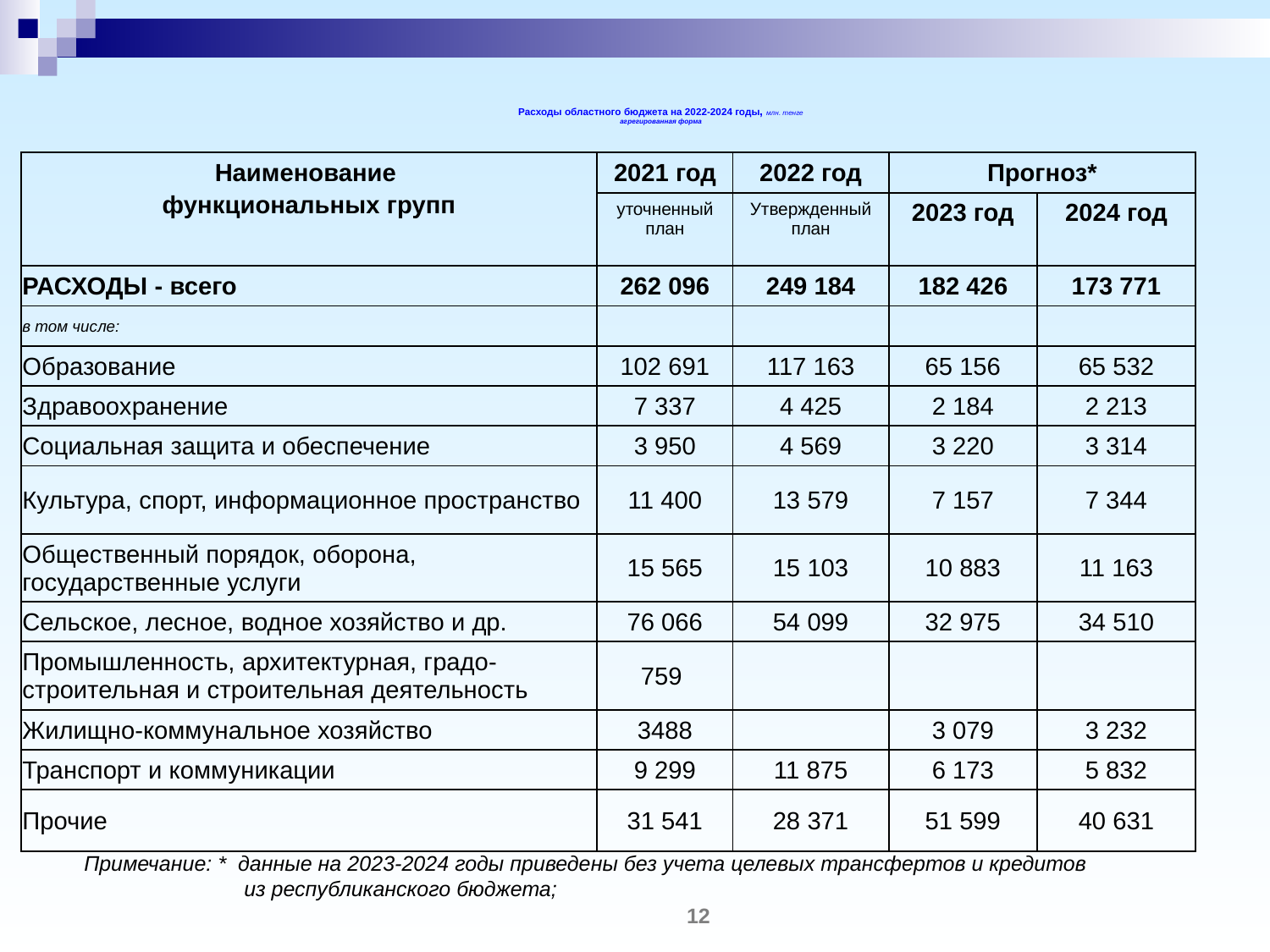

# Расходы областного бюджета на 2022-2024 годы, млн. тенге агрегированная форма
| Наименование функциональных групп | 2021 год | 2022 год | Прогноз\* |  |
| --- | --- | --- | --- | --- |
|  | уточненный план | Утвержденный план | 2023 год | 2024 год |
| РАСХОДЫ - всего | 262 096 | 249 184 | 182 426 | 173 771 |
| в том числе: |  |  |  |  |
| Образование | 102 691 | 117 163 | 65 156 | 65 532 |
| Здравоохранение | 7 337 | 4 425 | 2 184 | 2 213 |
| Социальная защита и обеспечение | 3 950 | 4 569 | 3 220 | 3 314 |
| Культура, спорт, информационное пространство | 11 400 | 13 579 | 7 157 | 7 344 |
| Общественный порядок, оборона, государственные услуги | 15 565 | 15 103 | 10 883 | 11 163 |
| Сельское, лесное, водное хозяйство и др. | 76 066 | 54 099 | 32 975 | 34 510 |
| Промышленность, архитектурная, градо- строительная и строительная деятельность | 759 |  |  |  |
| Жилищно-коммунальное хозяйство | 3488 |  | 3 079 | 3 232 |
| Транспорт и коммуникации | 9 299 | 11 875 | 6 173 | 5 832 |
| Прочие | 31 541 | 28 371 | 51 599 | 40 631 |
Примечание: *  данные на 2023-2024 годы приведены без учета целевых трансфертов и кредитов
                           из республиканского бюджета;

12